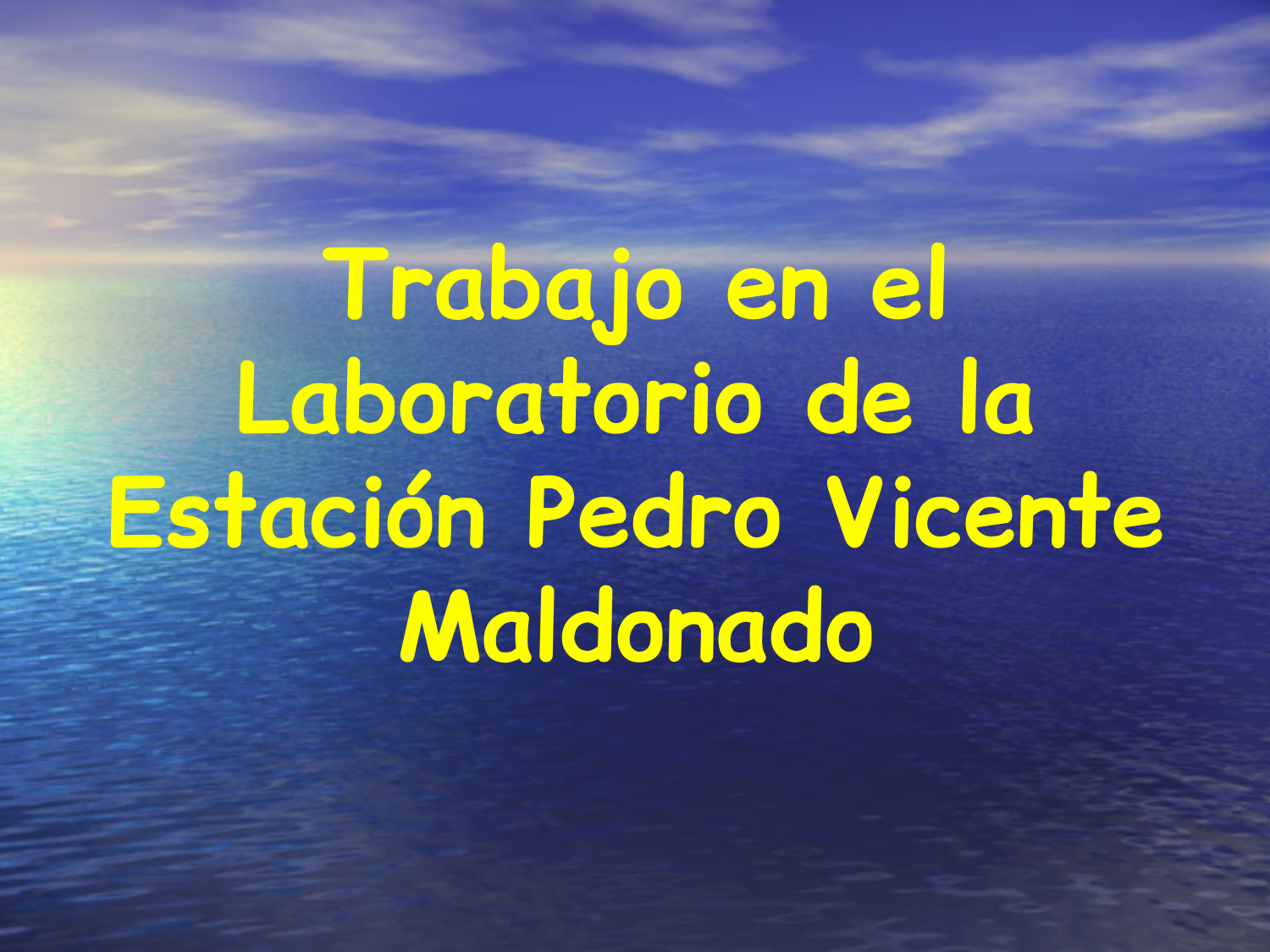

Trabajo en el Laboratorio de la Estación Pedro Vicente Maldonado